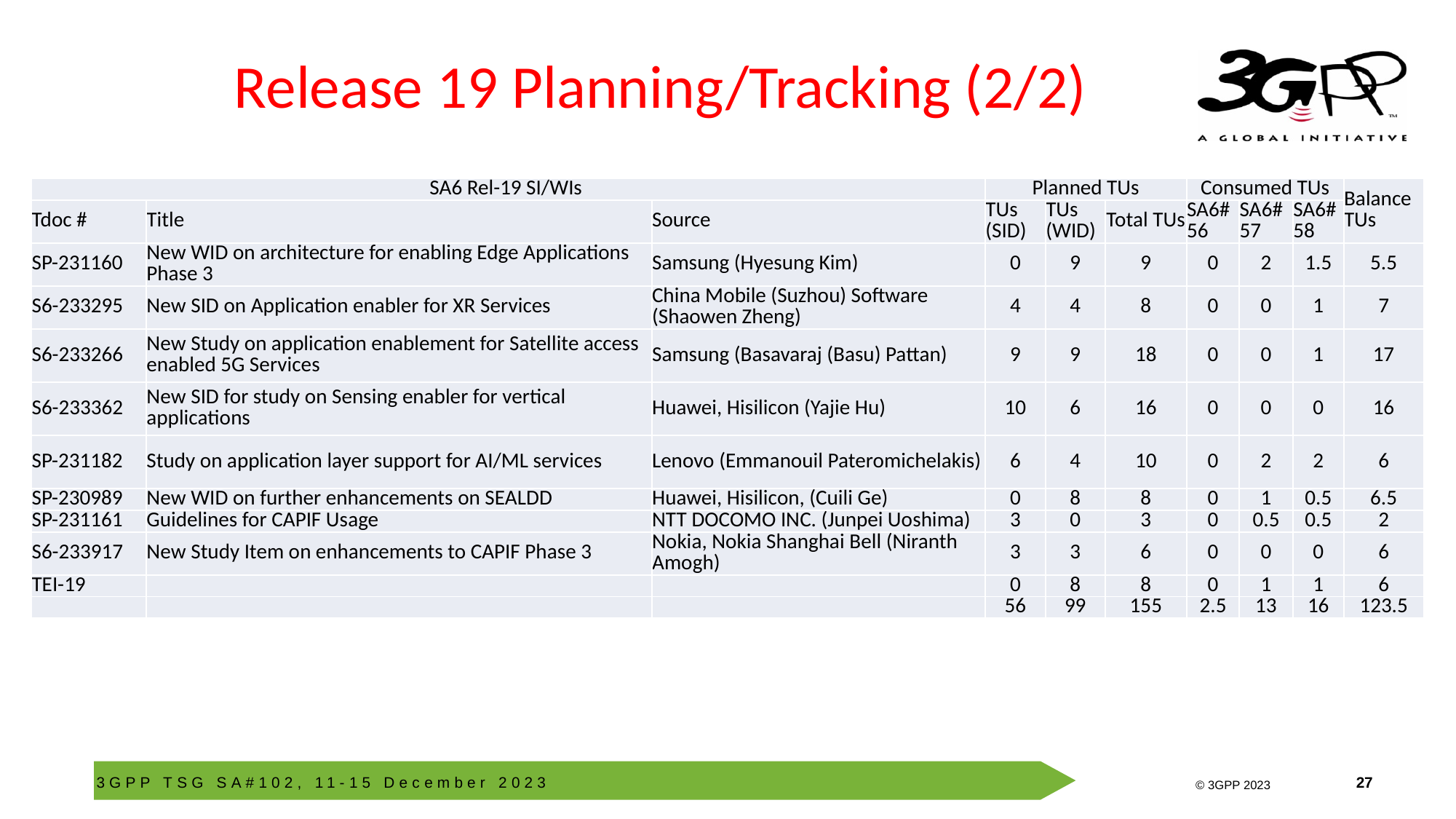

# Release 19 Planning/Tracking (2/2)
| SA6 Rel-19 SI/WIs |  |  | Planned TUs |  |  | Consumed TUs |  |  | Balance TUs |
| --- | --- | --- | --- | --- | --- | --- | --- | --- | --- |
| Tdoc # | Title | Source | TUs (SID) | TUs (WID) | Total TUs | SA6#56 | SA6#57 | SA6#58 |  |
| SP-231160 | New WID on architecture for enabling Edge Applications Phase 3 | Samsung (Hyesung Kim) | 0 | 9 | 9 | 0 | 2 | 1.5 | 5.5 |
| S6-233295 | New SID on Application enabler for XR Services | China Mobile (Suzhou) Software (Shaowen Zheng) | 4 | 4 | 8 | 0 | 0 | 1 | 7 |
| S6-233266 | New Study on application enablement for Satellite access enabled 5G Services | Samsung (Basavaraj (Basu) Pattan) | 9 | 9 | 18 | 0 | 0 | 1 | 17 |
| S6-233362 | New SID for study on Sensing enabler for vertical applications | Huawei, Hisilicon (Yajie Hu) | 10 | 6 | 16 | 0 | 0 | 0 | 16 |
| SP-231182 | Study on application layer support for AI/ML services | Lenovo (Emmanouil Pateromichelakis) | 6 | 4 | 10 | 0 | 2 | 2 | 6 |
| SP-230989 | New WID on further enhancements on SEALDD | Huawei, Hisilicon, (Cuili Ge) | 0 | 8 | 8 | 0 | 1 | 0.5 | 6.5 |
| SP-231161 | Guidelines for CAPIF Usage | NTT DOCOMO INC. (Junpei Uoshima) | 3 | 0 | 3 | 0 | 0.5 | 0.5 | 2 |
| S6-233917 | New Study Item on enhancements to CAPIF Phase 3 | Nokia, Nokia Shanghai Bell (Niranth Amogh) | 3 | 3 | 6 | 0 | 0 | 0 | 6 |
| TEI-19 |  |  | 0 | 8 | 8 | 0 | 1 | 1 | 6 |
|  |  |  | 56 | 99 | 155 | 2.5 | 13 | 16 | 123.5 |